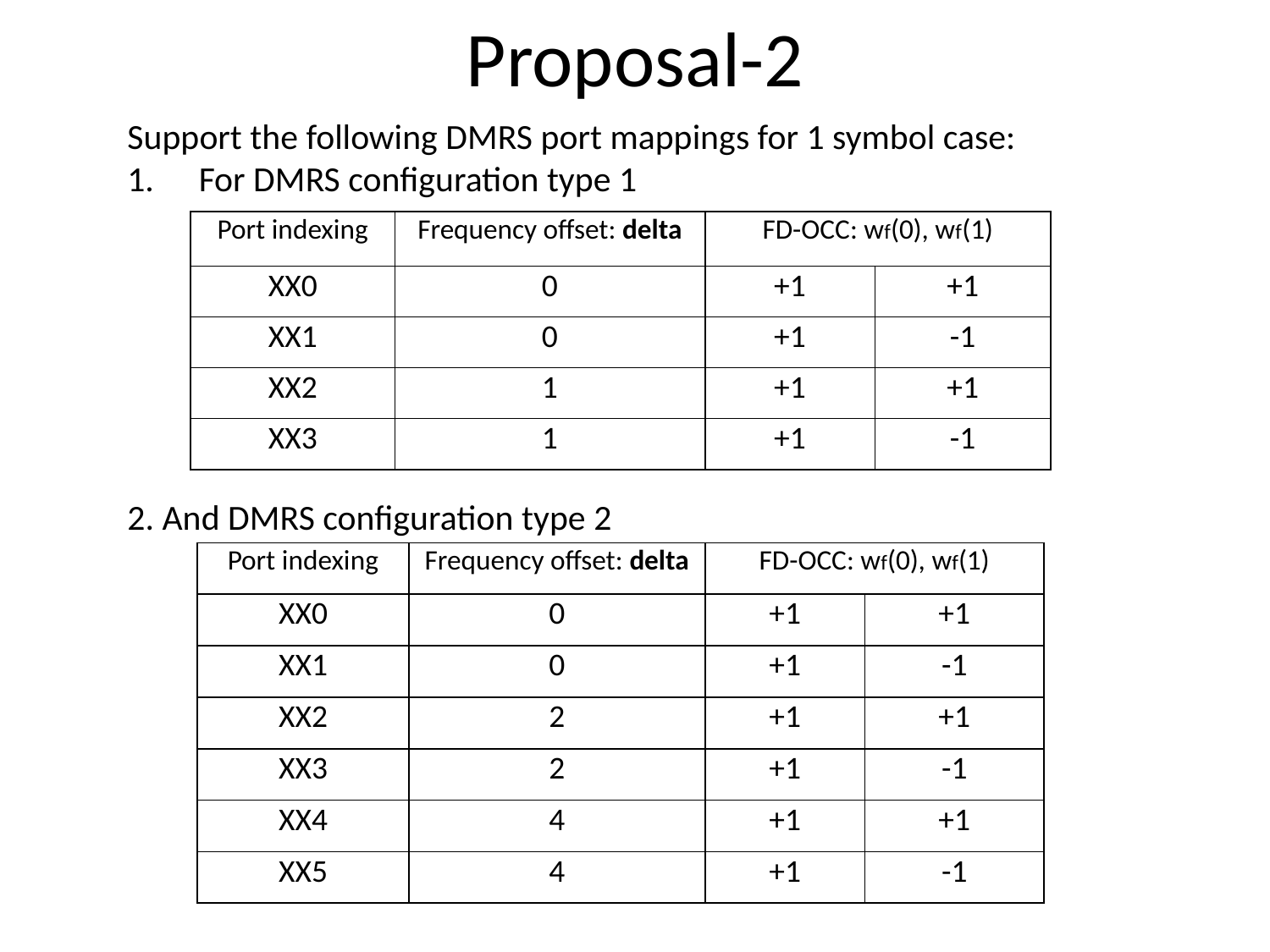

# Proposal-2
Support the following DMRS port mappings for 1 symbol case:
For DMRS configuration type 1

2. And DMRS configuration type 2
| Port indexing | Frequency offset: delta | FD-OCC: wf(0), wf(1) |  |
| --- | --- | --- | --- |
| XX0 | 0 | +1 | +1 |
| XX1 | 0 | +1 | -1 |
| XX2 | 1 | +1 | +1 |
| XX3 | 1 | +1 | -1 |
| Port indexing | Frequency offset: delta | FD-OCC: wf(0), wf(1) |  |
| --- | --- | --- | --- |
| XX0 | 0 | +1 | +1 |
| XX1 | 0 | +1 | -1 |
| XX2 | 2 | +1 | +1 |
| XX3 | 2 | +1 | -1 |
| XX4 | 4 | +1 | +1 |
| XX5 | 4 | +1 | -1 |